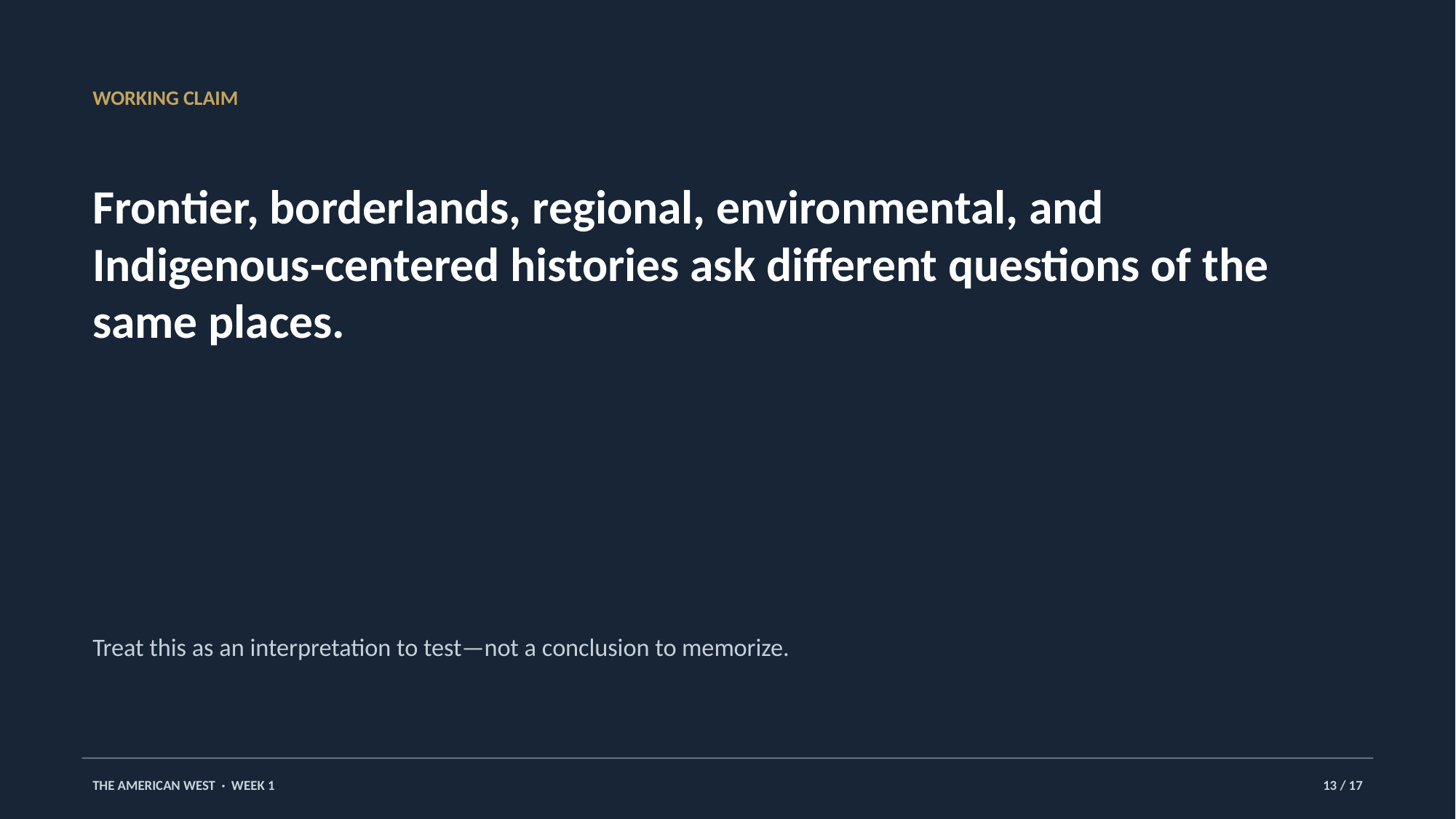

WORKING CLAIM
Frontier, borderlands, regional, environmental, and Indigenous-centered histories ask different questions of the same places.
Treat this as an interpretation to test—not a conclusion to memorize.

THE AMERICAN WEST  ·  WEEK 1
13 / 17